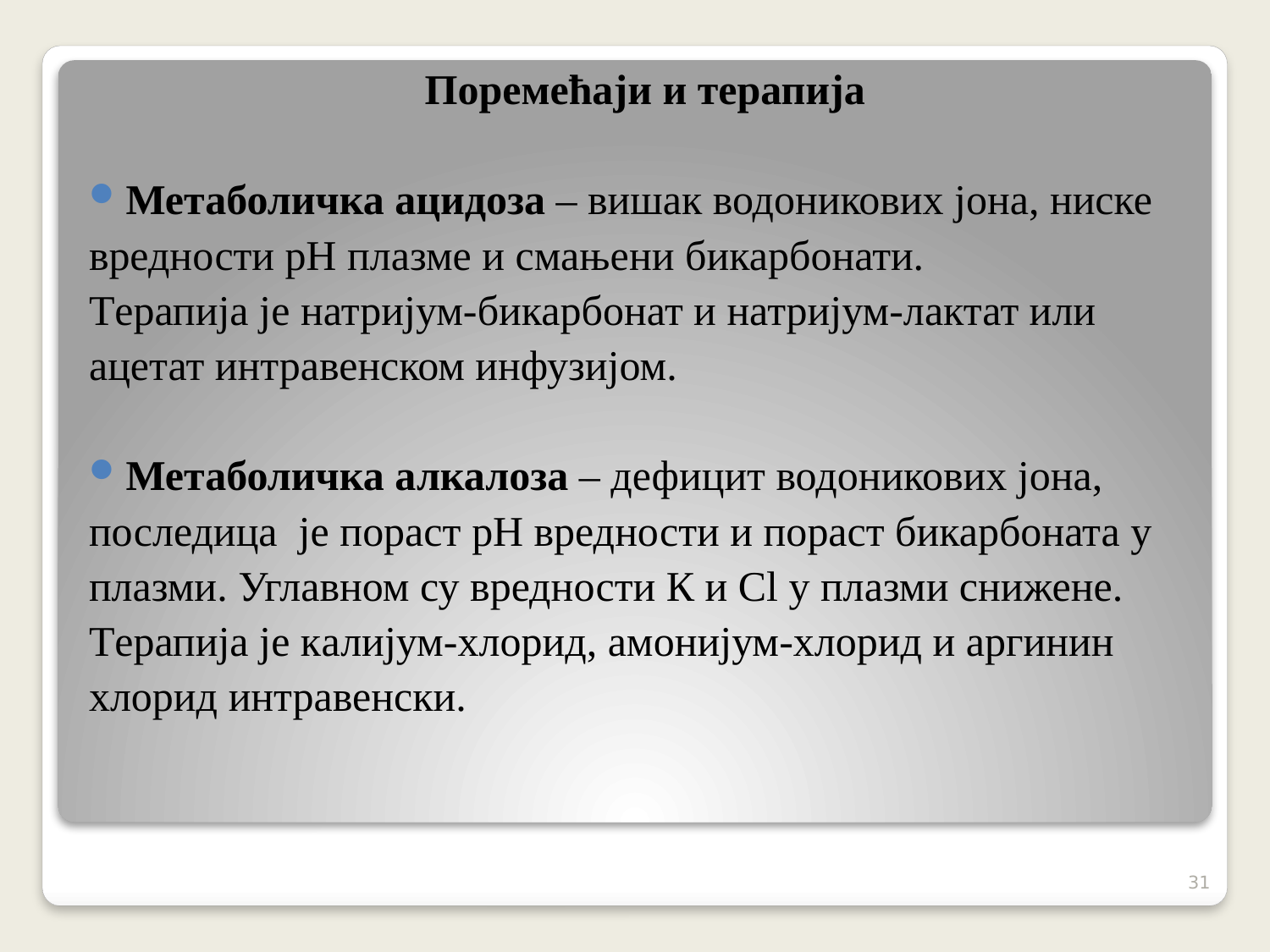

Поремећаји и терапија

Метаболичка ацидоза – вишaк водоникових јона, ниске
вредности pH плазме и смањени бикарбонати.
Терапија је натријум-бикарбонат и натријум-лактат или
ацетат интравенском инфузијом.

Метаболичка алкалоза – дефицит водоникових јона,
последица  је пораст pH вредности и пораст бикарбоната у
плазми. Углавном су вредности К и Cl у плазми снижене.
Терапија је калијум-хлорид, амонијум-хлорид и аргинин
хлорид интравенски.
31